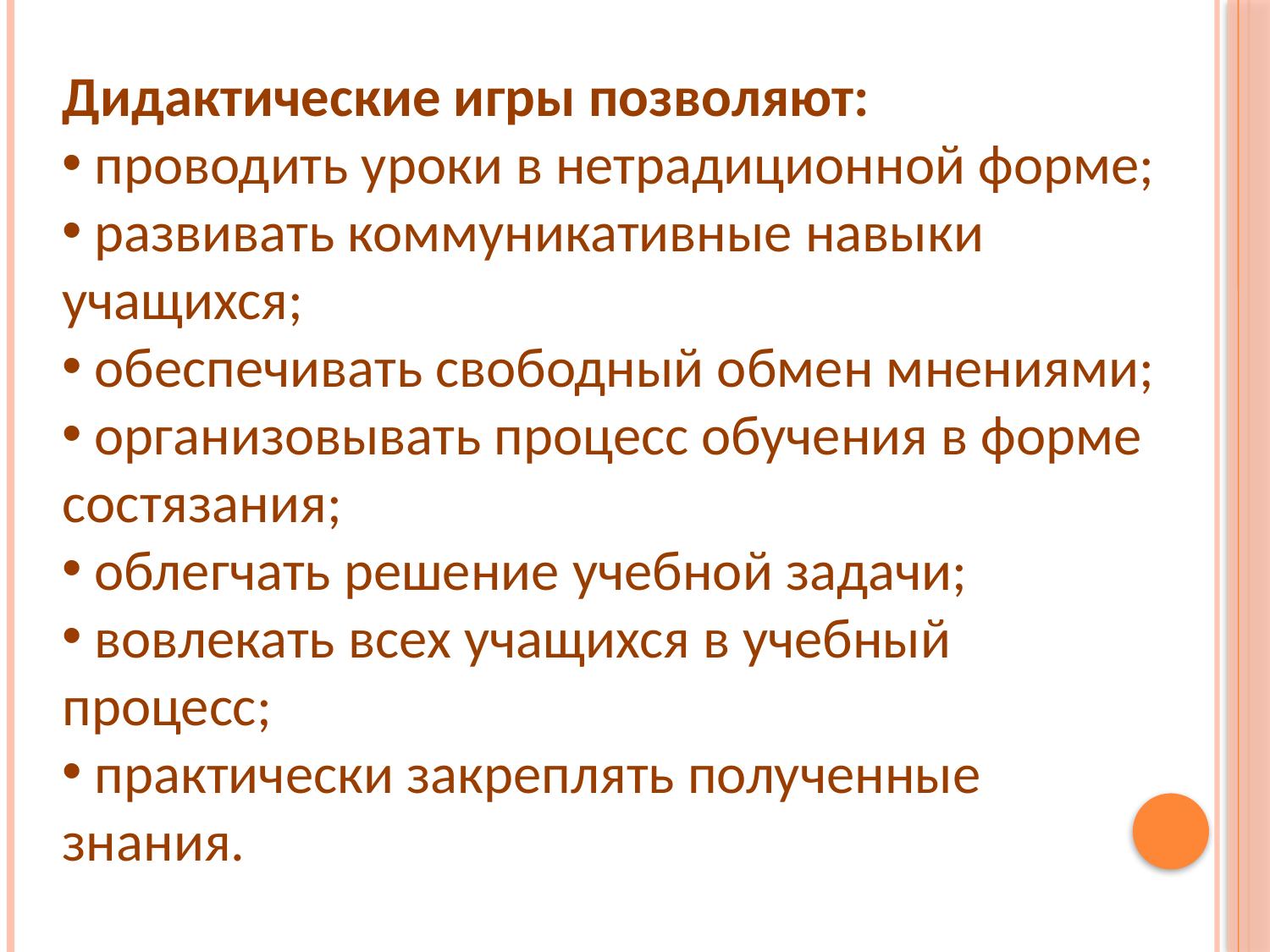

Дидактические игры позволяют:
 проводить уроки в нетрадиционной форме;
 развивать коммуникативные навыки учащихся;
 обеспечивать свободный обмен мнениями;
 организовывать процесс обучения в форме состязания;
 облегчать решение учебной задачи;
 вовлекать всех учащихся в учебный процесс;
 практически закреплять полученные знания.